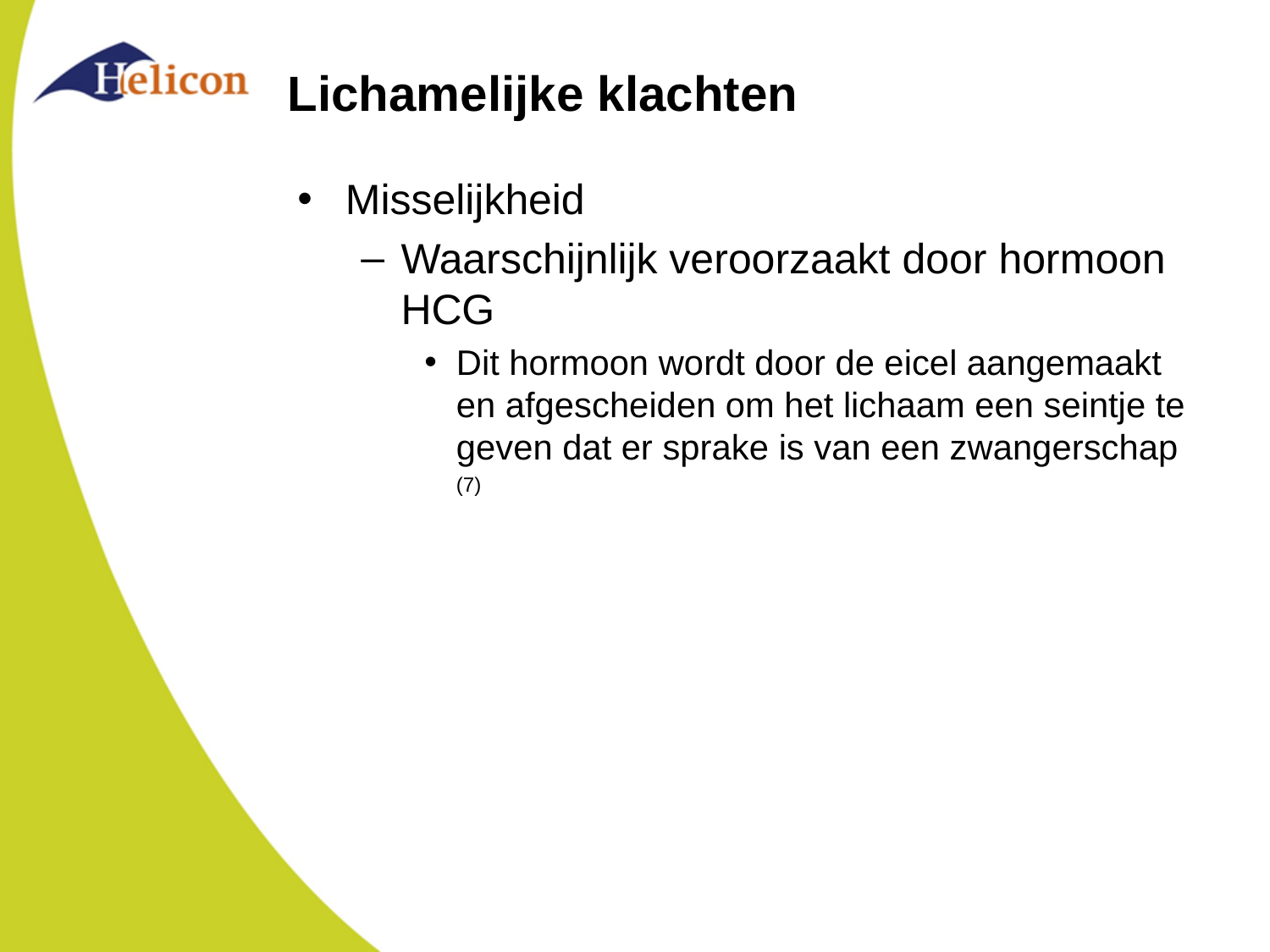

# Lichamelijke klachten
Misselijkheid
Waarschijnlijk veroorzaakt door hormoon HCG
Dit hormoon wordt door de eicel aangemaakt en afgescheiden om het lichaam een seintje te geven dat er sprake is van een zwangerschap (7)